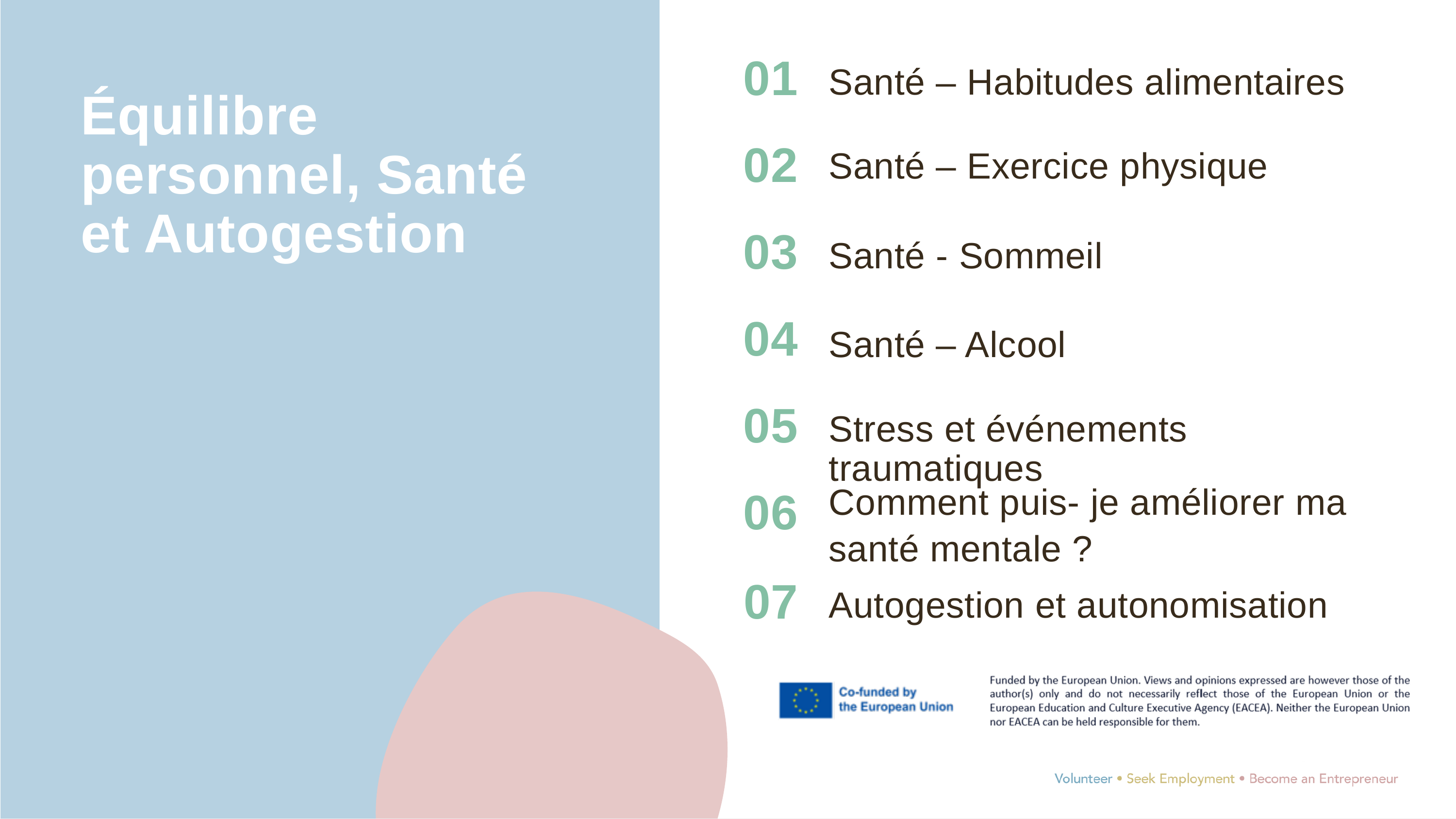

01
Santé – Habitudes alimentaires
Équilibre personnel, Santé et Autogestion

02
Santé – Exercice physique
03
Santé - Sommeil
04
Santé – Alcool
05
Stress et événements traumatiques
Comment puis- je améliorer ma santé mentale ?
06
07
Autogestion et autonomisation